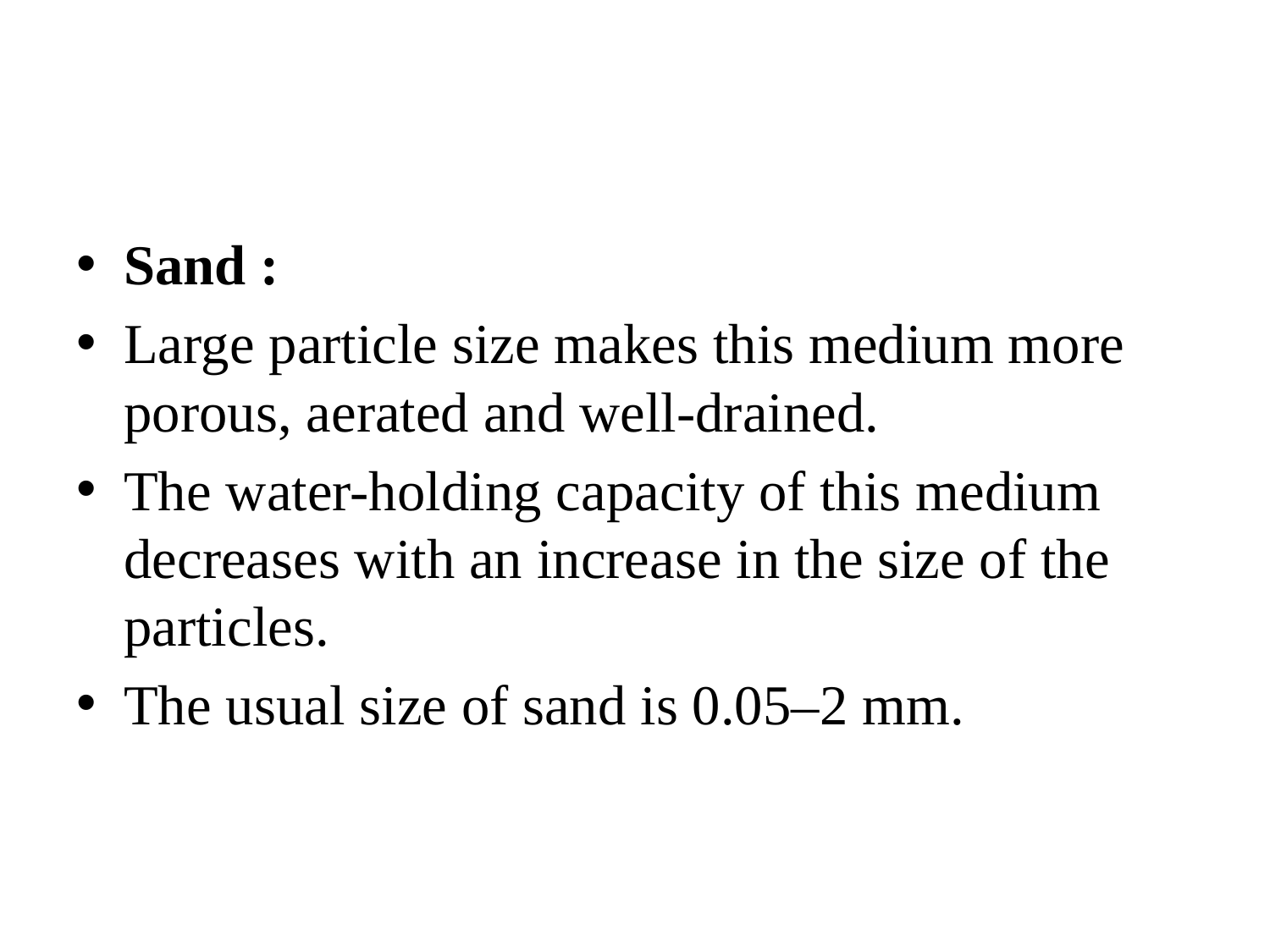

#
Sand :
Large particle size makes this medium more porous, aerated and well-drained.
The water-holding capacity of this medium decreases with an increase in the size of the particles.
The usual size of sand is 0.05–2 mm.